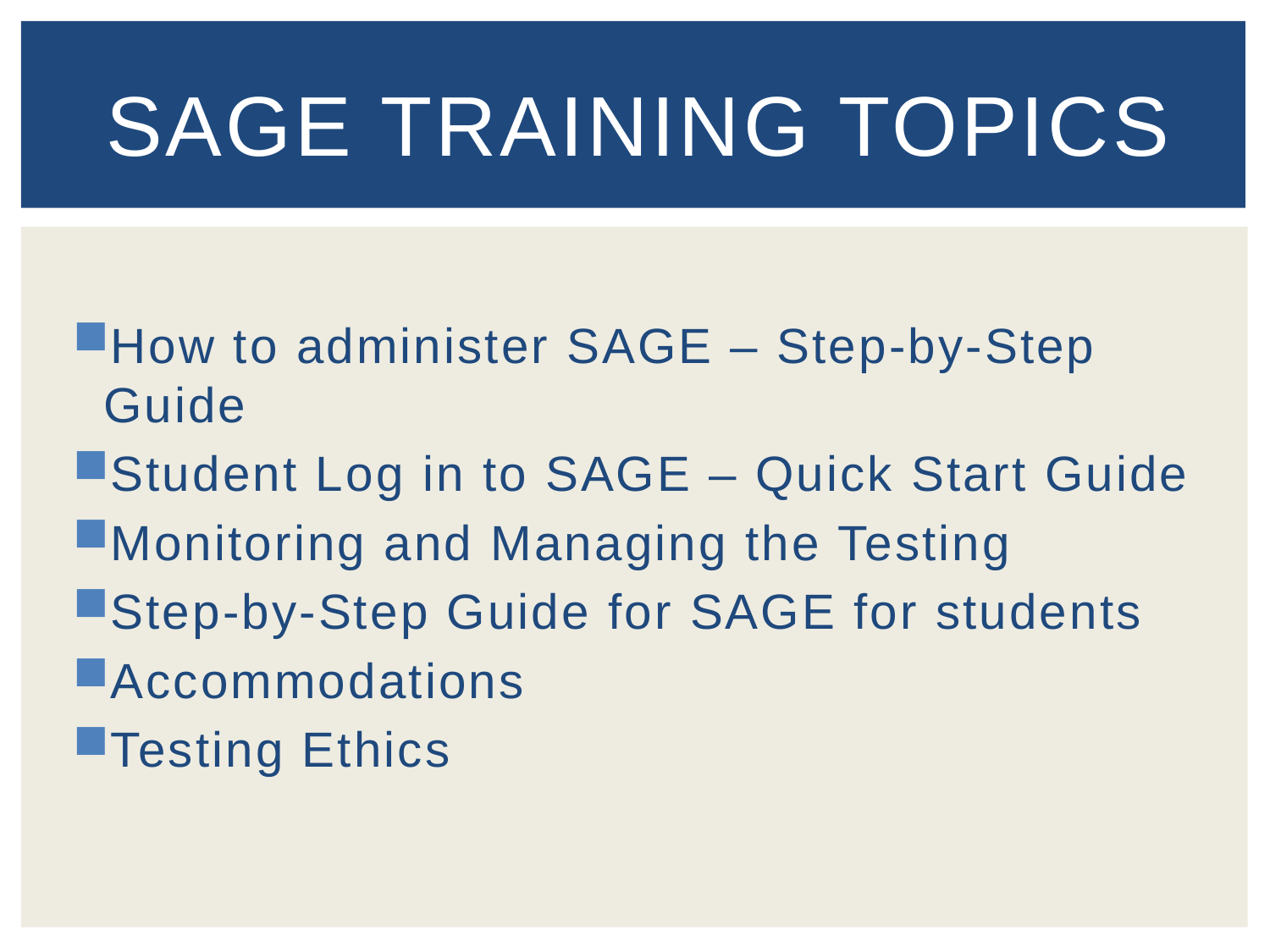

# SAGE TRAINING TOPICS

How to administer SAGE – Step-by-Step Guide
Student Log in to SAGE – Quick Start Guide
Monitoring and Managing the Testing
Step-by-Step Guide for SAGE for students
Accommodations
Testing Ethics